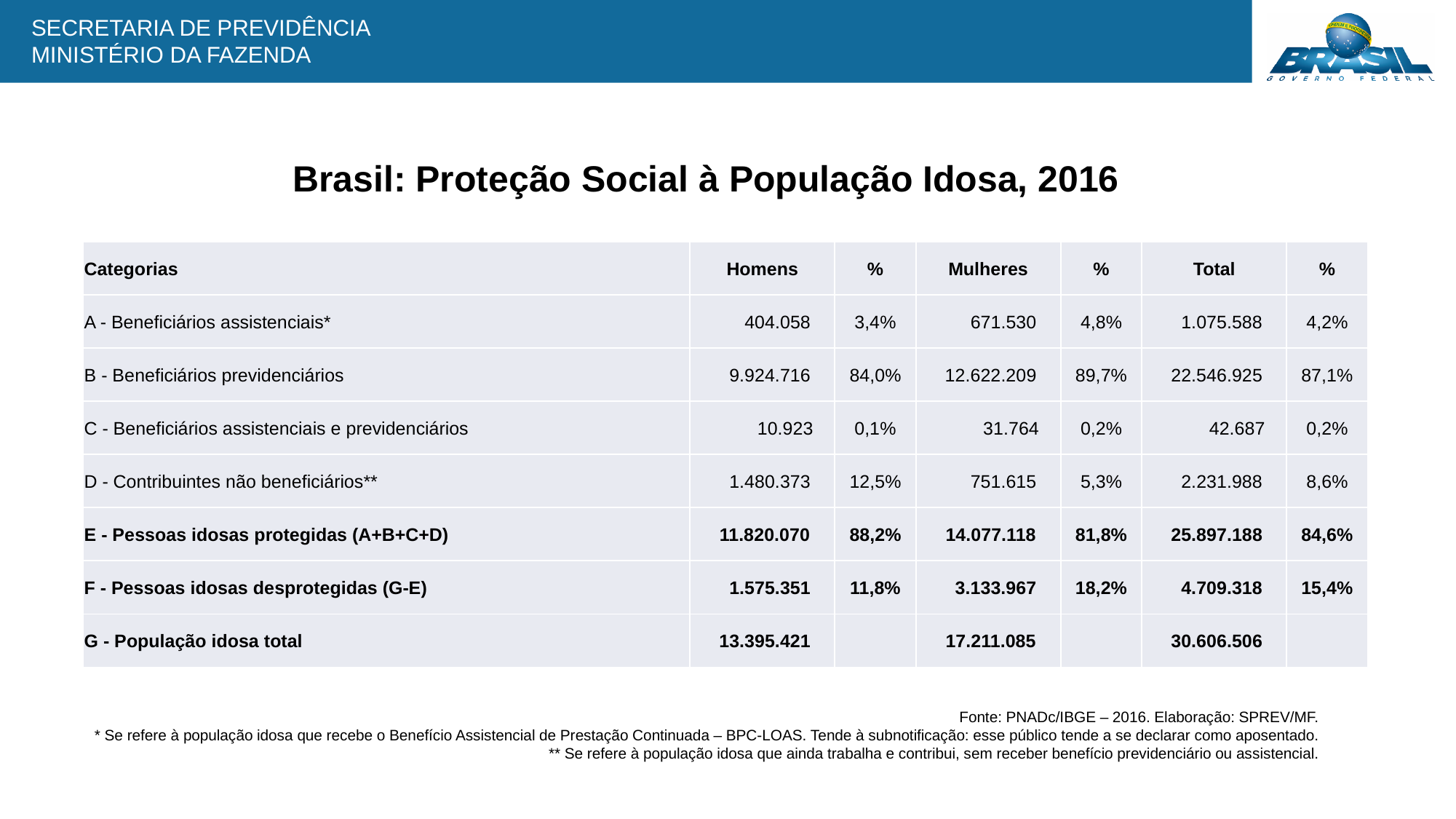

Brasil: Proteção Social à População Idosa, 2016
| Categorias | Homens | % | Mulheres | % | Total | % |
| --- | --- | --- | --- | --- | --- | --- |
| A - Beneficiários assistenciais\* | 404.058 | 3,4% | 671.530 | 4,8% | 1.075.588 | 4,2% |
| B - Beneficiários previdenciários | 9.924.716 | 84,0% | 12.622.209 | 89,7% | 22.546.925 | 87,1% |
| C - Beneficiários assistenciais e previdenciários | 10.923 | 0,1% | 31.764 | 0,2% | 42.687 | 0,2% |
| D - Contribuintes não beneficiários\*\* | 1.480.373 | 12,5% | 751.615 | 5,3% | 2.231.988 | 8,6% |
| E - Pessoas idosas protegidas (A+B+C+D) | 11.820.070 | 88,2% | 14.077.118 | 81,8% | 25.897.188 | 84,6% |
| F - Pessoas idosas desprotegidas (G-E) | 1.575.351 | 11,8% | 3.133.967 | 18,2% | 4.709.318 | 15,4% |
| G - População idosa total | 13.395.421 |  | 17.211.085 |  | 30.606.506 |  |
Fonte: PNADc/IBGE – 2016. Elaboração: SPREV/MF.
* Se refere à população idosa que recebe o Benefício Assistencial de Prestação Continuada – BPC-LOAS. Tende à subnotificação: esse público tende a se declarar como aposentado.
** Se refere à população idosa que ainda trabalha e contribui, sem receber benefício previdenciário ou assistencial.